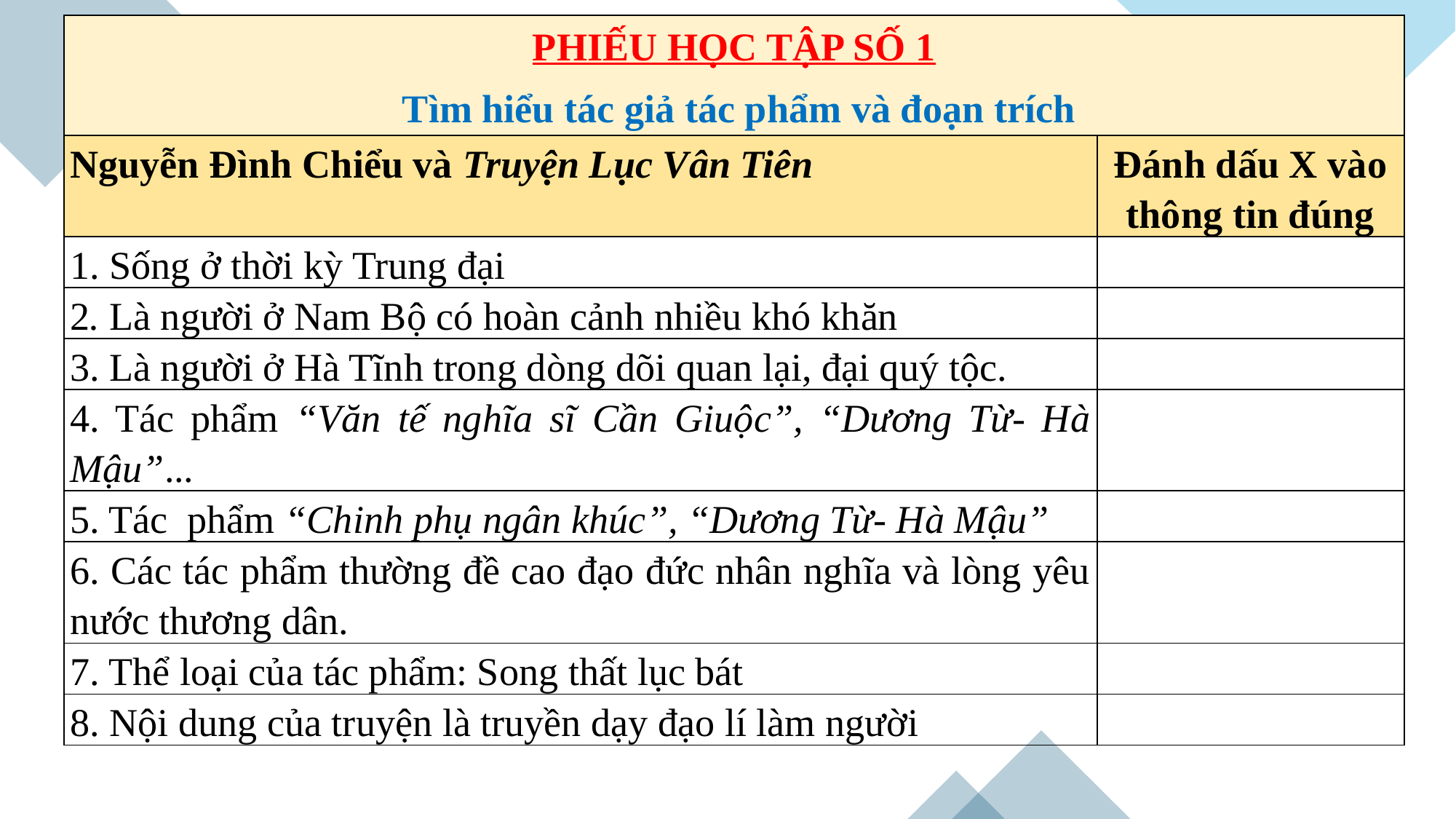

| PHIẾU HỌC TẬP SỐ 1 Tìm hiểu tác giả tác phẩm và đoạn trích |  |
| --- | --- |
| Nguyễn Đình Chiểu và Truyện Lục Vân Tiên | Đánh dấu X vào thông tin đúng |
| 1. Sống ở thời kỳ Trung đại |  |
| 2. Là người ở Nam Bộ có hoàn cảnh nhiều khó khăn |  |
| 3. Là người ở Hà Tĩnh trong dòng dõi quan lại, đại quý tộc. |  |
| 4. Tác phẩm “Văn tế nghĩa sĩ Cần Giuộc”, “Dương Từ- Hà Mậu”... |  |
| 5. Tác phẩm “Chinh phụ ngân khúc”, “Dương Từ- Hà Mậu” |  |
| 6. Các tác phẩm thường đề cao đạo đức nhân nghĩa và lòng yêu nước thương dân. |  |
| 7. Thể loại của tác phẩm: Song thất lục bát |  |
| 8. Nội dung của truyện là truyền dạy đạo lí làm người |  |